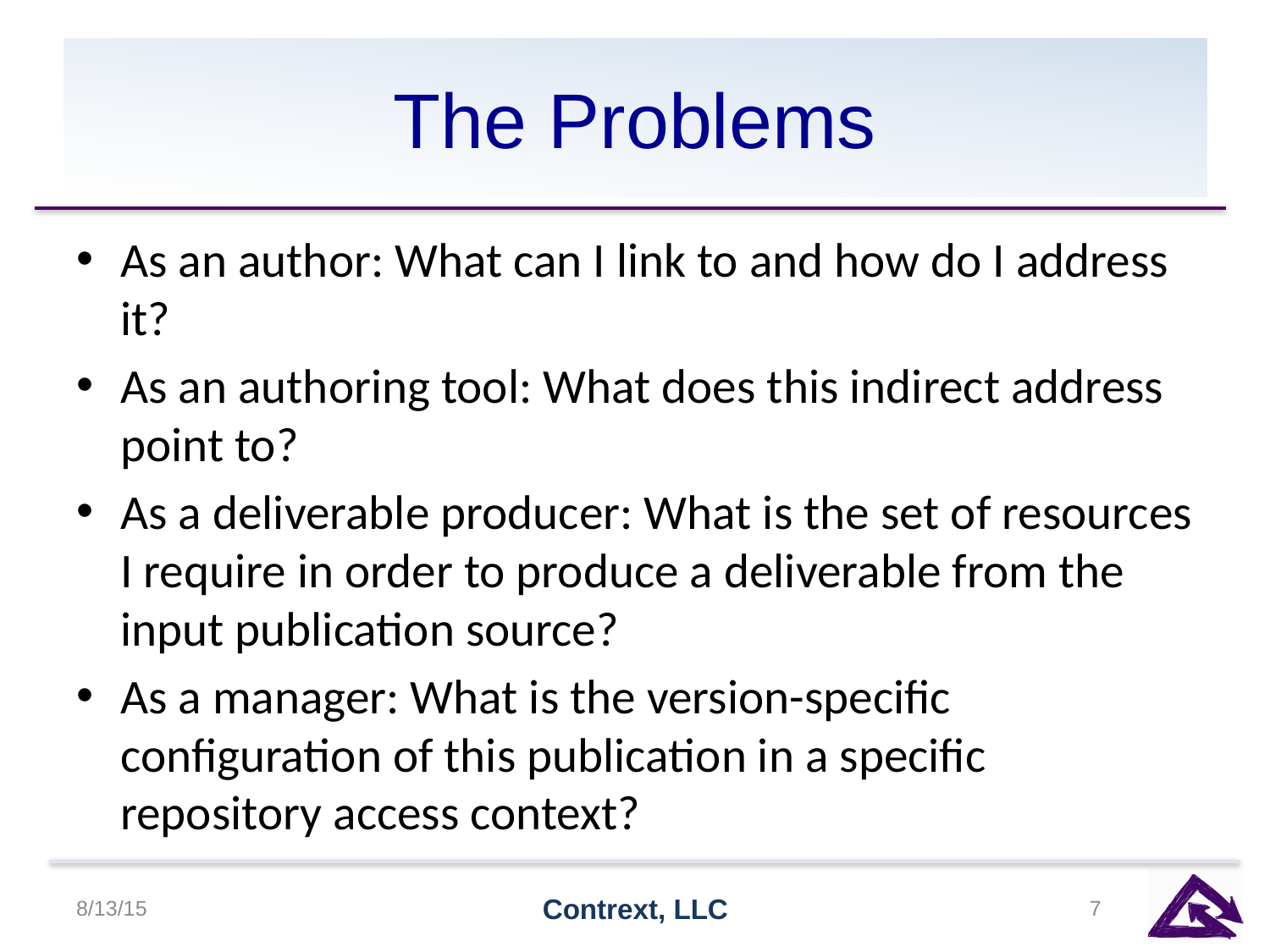

# The Problems
As an author: What can I link to and how do I address it?
As an authoring tool: What does this indirect address point to?
As a deliverable producer: What is the set of resources I require in order to produce a deliverable from the input publication source?
As a manager: What is the version-specific configuration of this publication in a specific repository access context?
8/13/15
Contrext, LLC
7